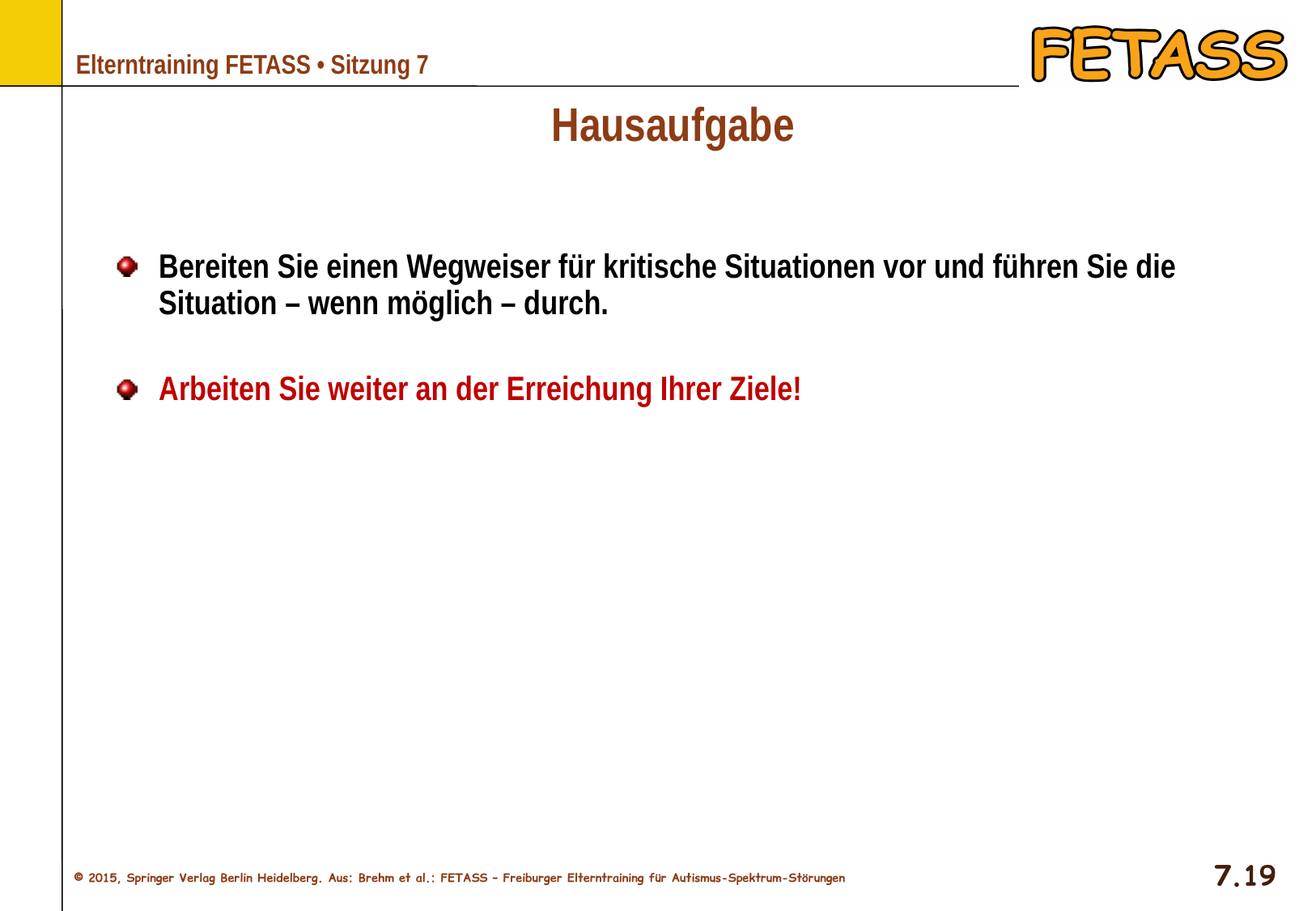

# Hausaufgabe
Bereiten Sie einen Wegweiser für kritische Situationen vor und führen Sie die Situation – wenn möglich – durch.

Arbeiten Sie weiter an der Erreichung Ihrer Ziele!
7.19